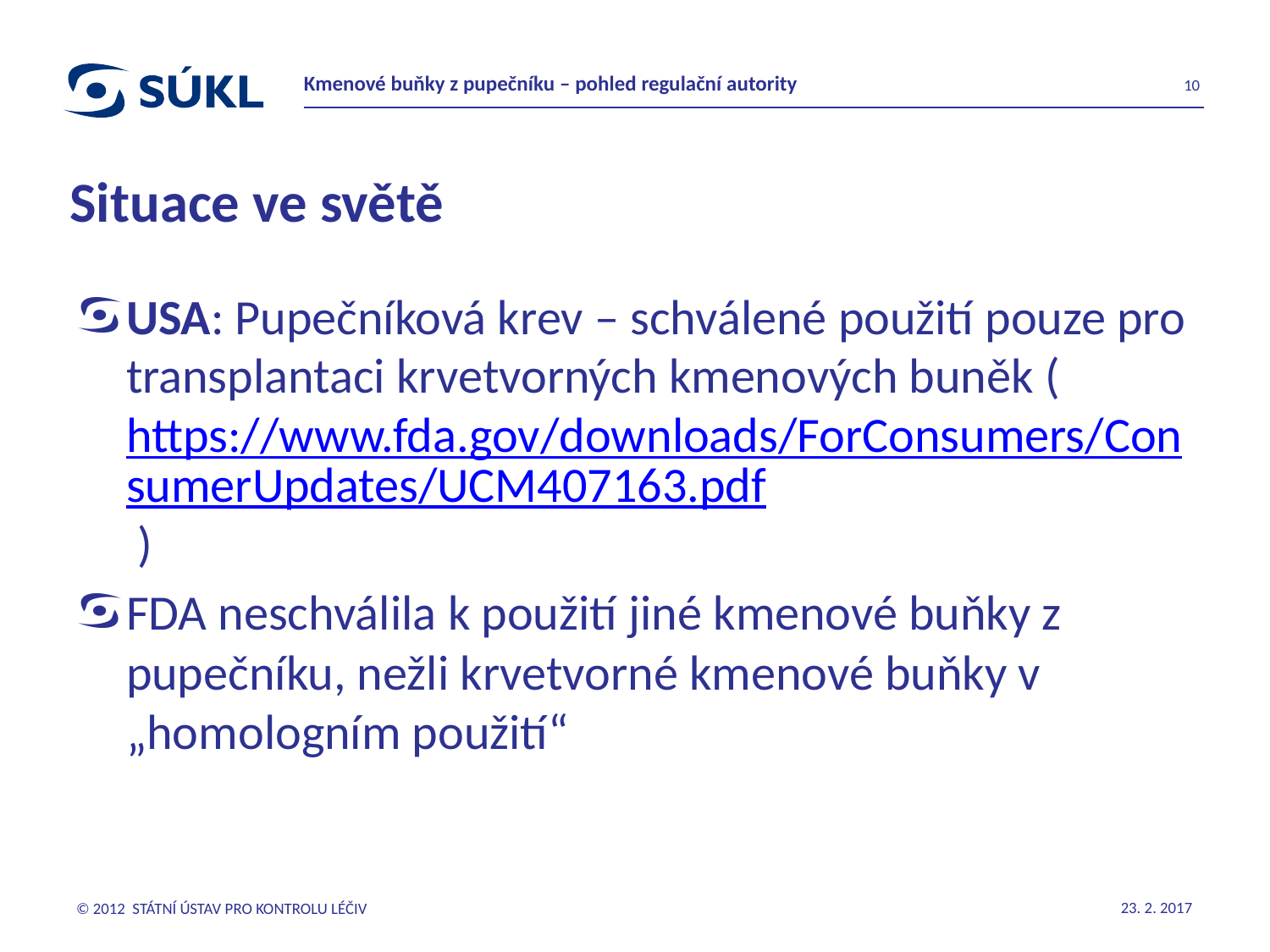

Kmenové buňky z pupečníku – pohled regulační autority

10
# Situace ve světě
USA: Pupečníková krev – schválené použití pouze pro transplantaci krvetvorných kmenových buněk (https://www.fda.gov/downloads/ForConsumers/ConsumerUpdates/UCM407163.pdf )
FDA neschválila k použití jiné kmenové buňky z pupečníku, nežli krvetvorné kmenové buňky v „homologním použití“

© 2012  STÁTNÍ ÚSTAV PRO KONTROLU LÉČIV
23. 2. 2017